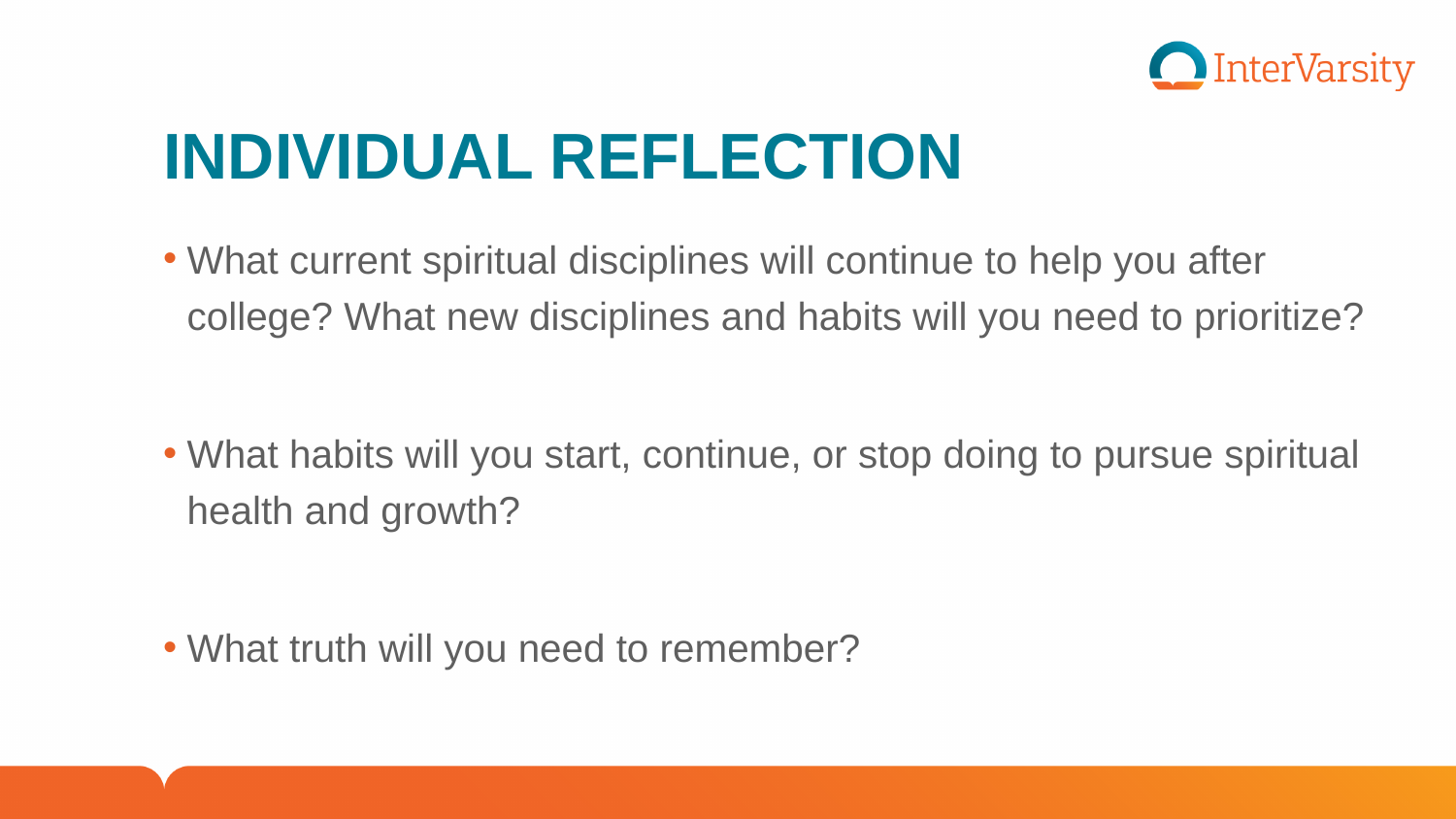

# INDIVIDUAL REFLECTION
What current spiritual disciplines will continue to help you after college? What new disciplines and habits will you need to prioritize?

What habits will you start, continue, or stop doing to pursue spiritual health and growth?

What truth will you need to remember?